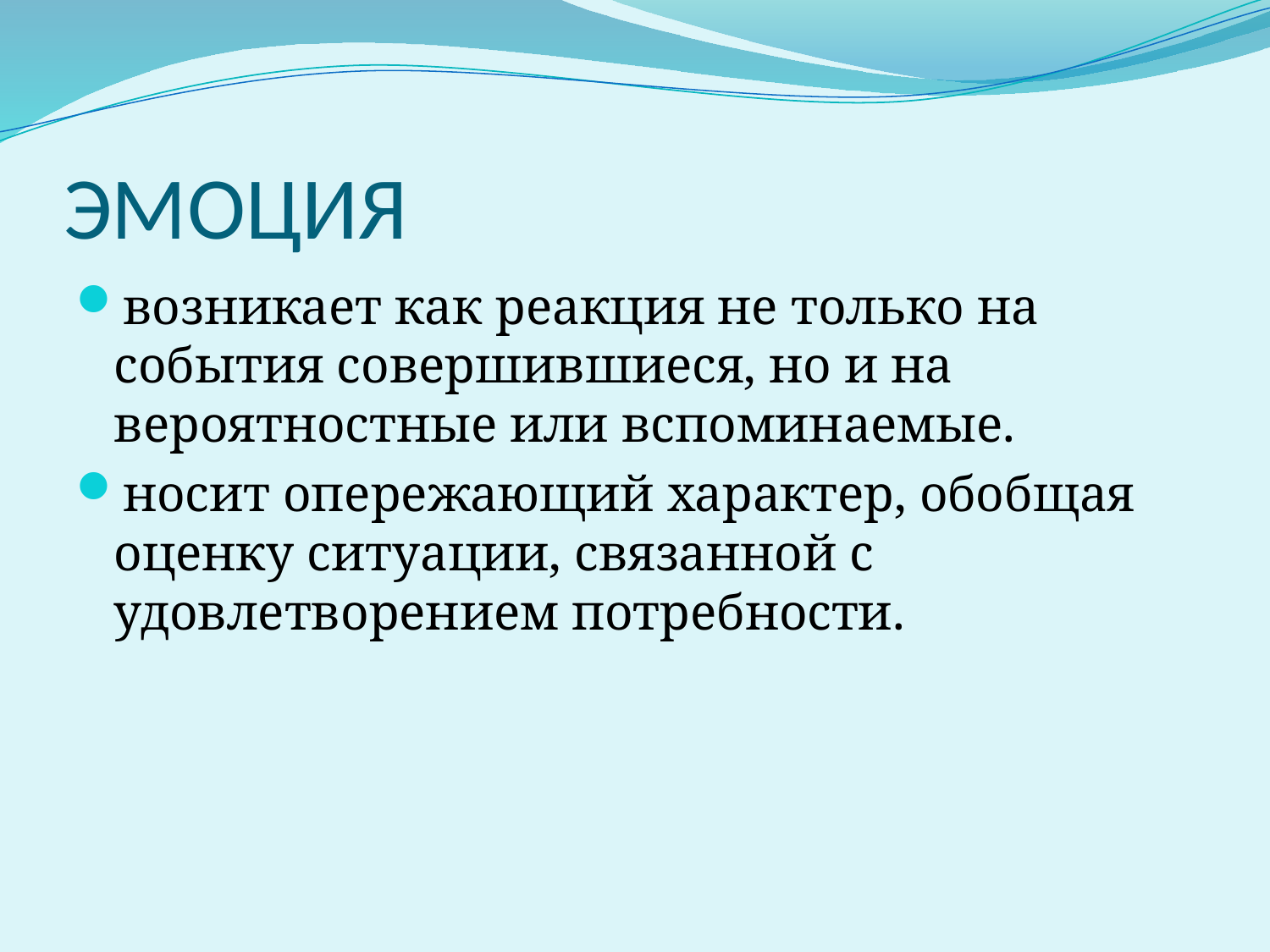

# ЭМОЦИЯ
возникает как реакция не только на события совершившиеся, но и на вероятностные или вспоминаемые.
носит опережающий характер, обобщая оценку ситуации, связанной с удовлетворением потребности.